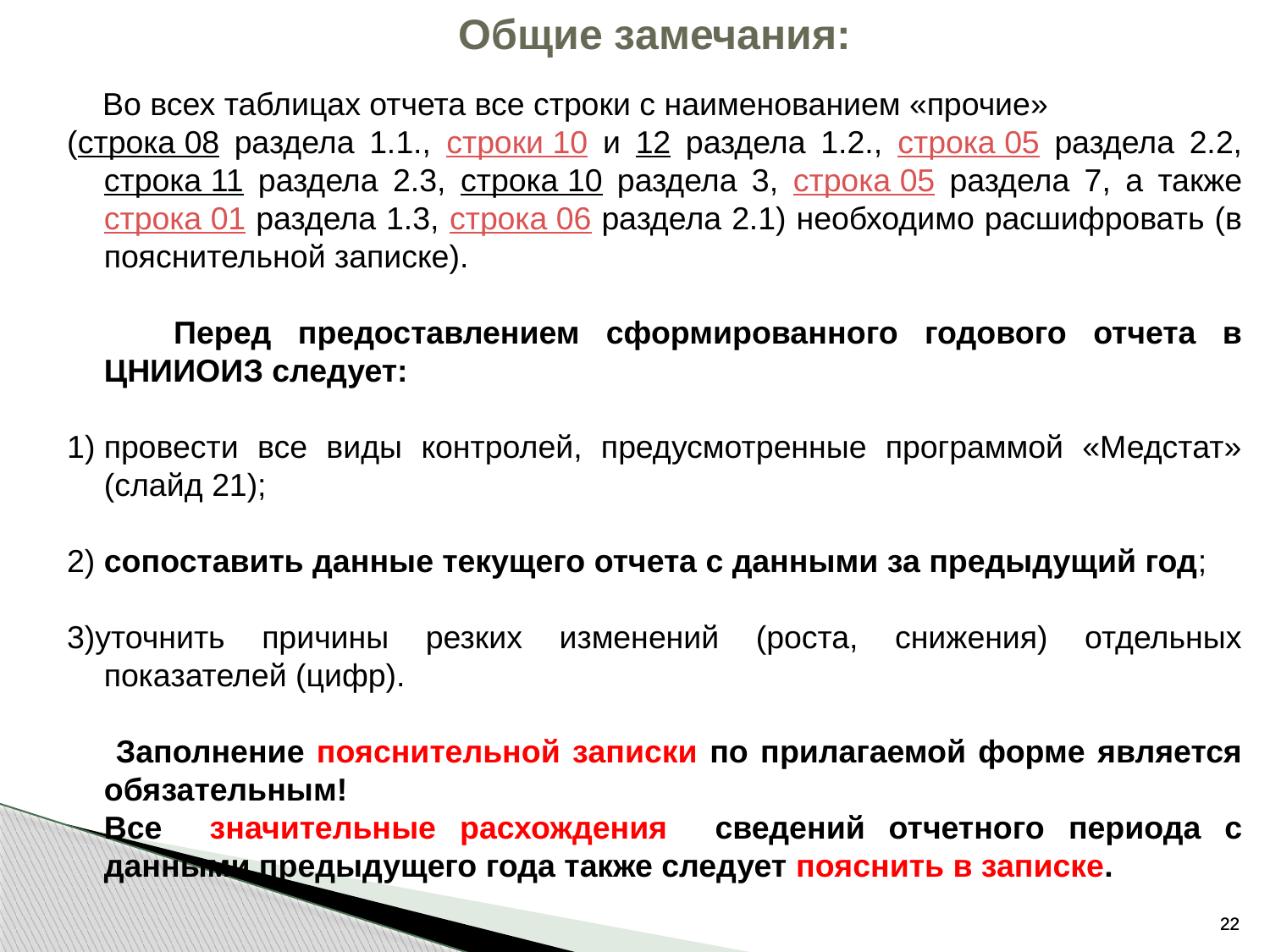

Общие замечания:

    Во всех таблицах отчета все строки с наименованием «прочие»
(строка 08 раздела 1.1., строки 10 и 12 раздела 1.2., строка 05 раздела 2.2, строка 11 раздела 2.3, строка 10 раздела 3, строка 05 раздела 7, а также строка 01 раздела 1.3, строка 06 раздела 2.1) необходимо расшифровать (в пояснительной записке).

    Перед предоставлением сформированного годового отчета в ЦНИИОИЗ следует:

провести все виды контролей, предусмотренные программой «Медстат» (слайд 21);

2) сопоставить данные текущего отчета с данными за предыдущий год;

3)уточнить причины резких изменений (роста, снижения) отдельных показателей (цифр).

    Заполнение пояснительной записки по прилагаемой форме является обязательным!
	Все  значительные расхождения  сведений отчетного периода с данными предыдущего года также следует пояснить в записке.
22
22